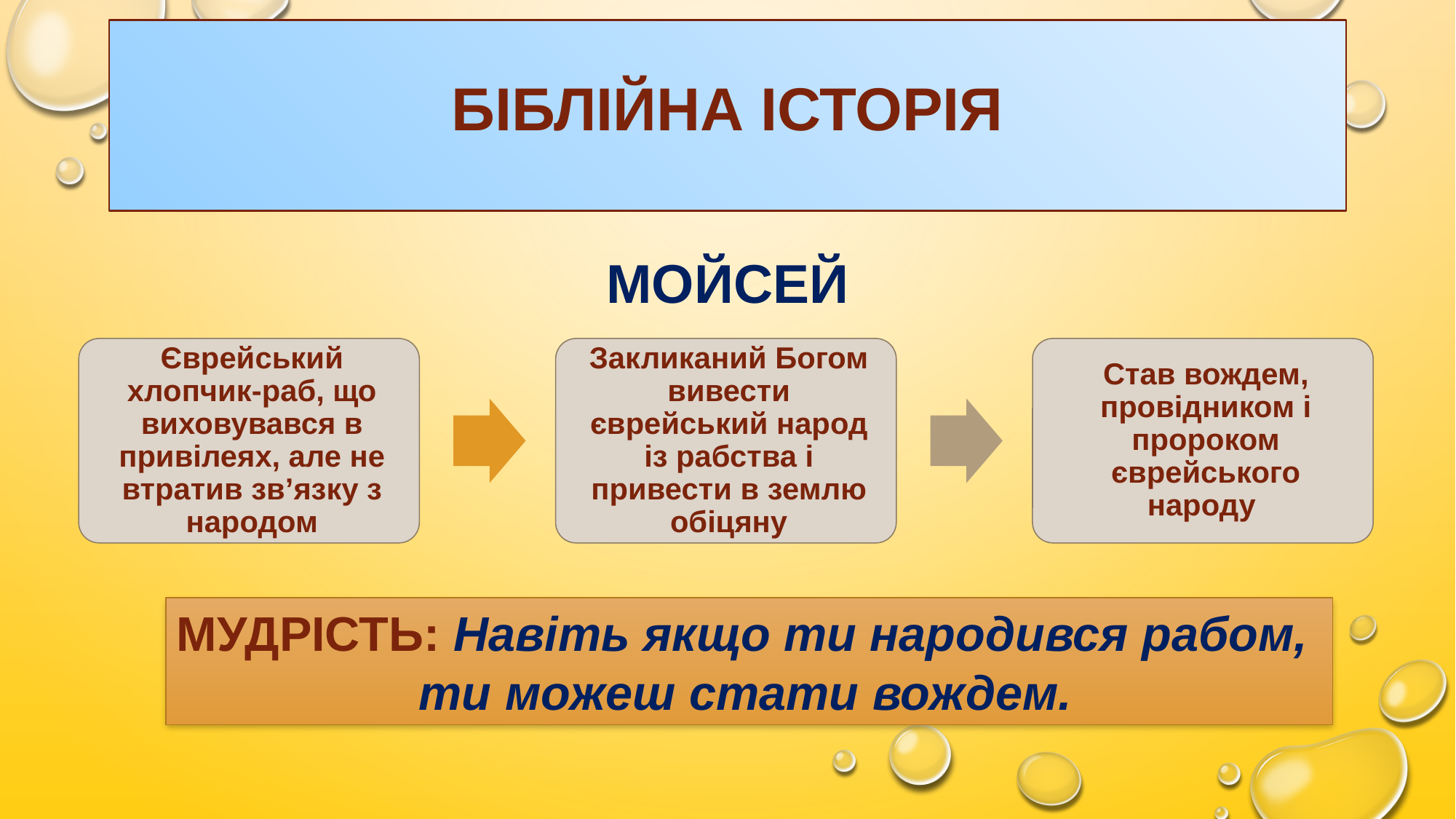

# БІБЛІЙНА ІСТОРІЯ

Єврейський хлопчик-раб, що виховувався в привілеях, але не втратив зв’язку з народом

Закликаний Богом вивести єврейський народ із рабства і привести в землю обіцяну

Став вождем, провідником і пророком єврейського народу
МОЙСЕЙ
МУДРІСТЬ: Навіть якщо ти народився рабом,
                  ти можеш стати вождем.